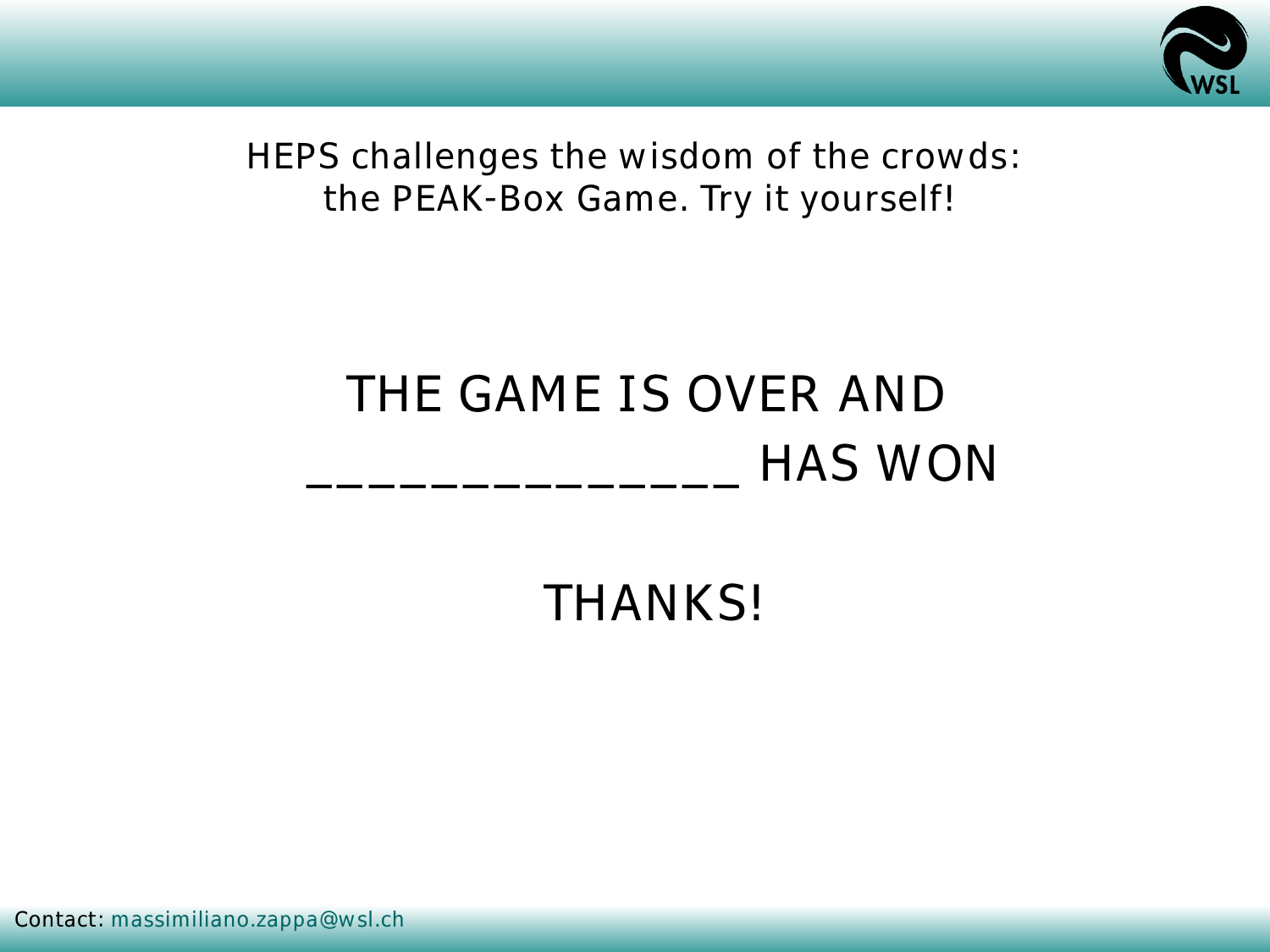

HEPS challenges the wisdom of the crowds:
the PEAK-Box Game. Try it yourself!
THE GAME IS OVER AND
______________ HAS WON

THANKS!
Contact: massimiliano.zappa@wsl.ch